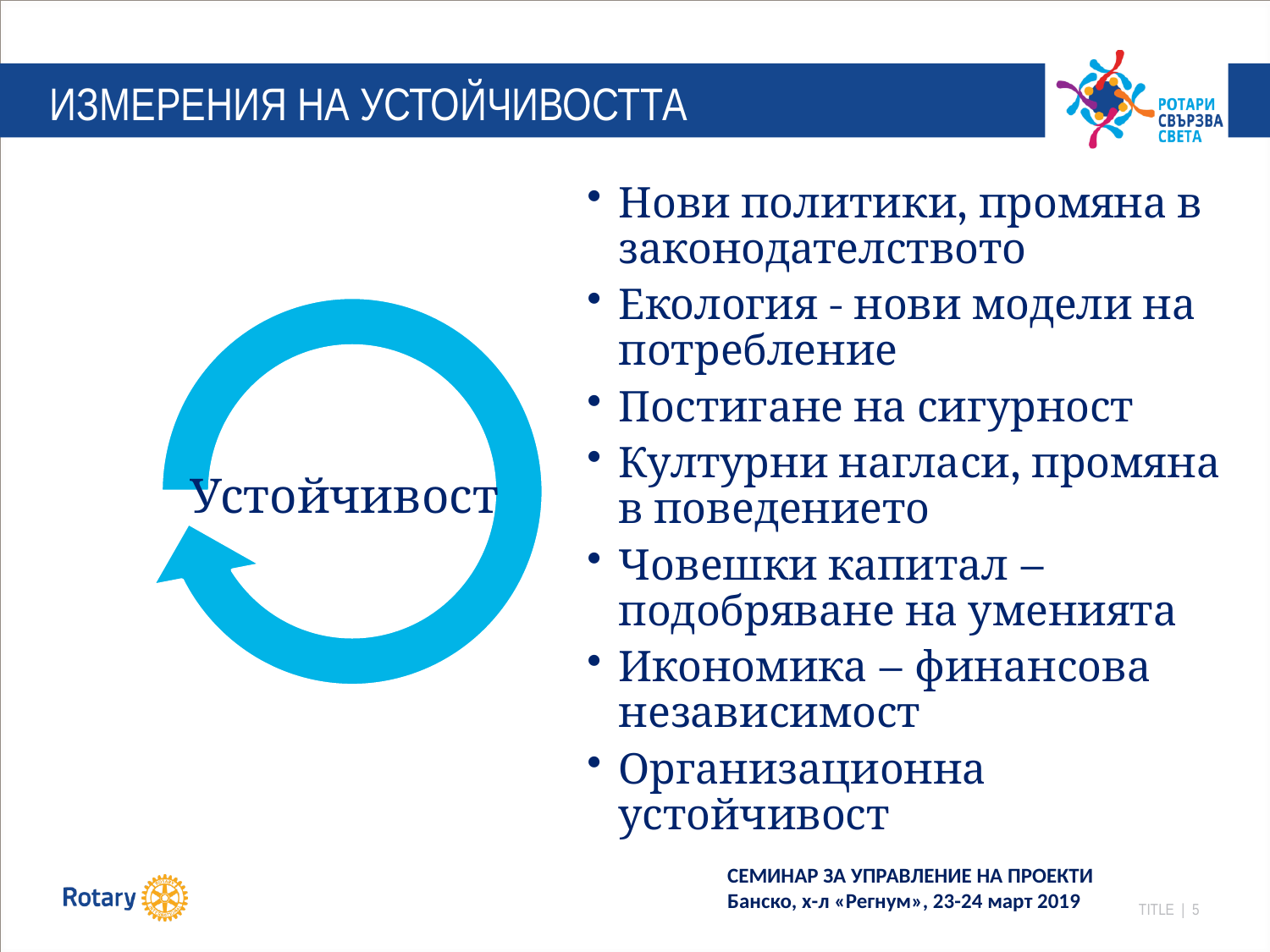

# ИЗМЕРЕНИЯ НА УСТОЙЧИВОСТТА
Нови политики, промяна в законодателството
Екология - нови модели на потребление
Постигане на сигурност
Културни нагласи, промяна в поведението
Човешки капитал – подобряване на уменията
Икономика – финансова независимост
Организационна устойчивост

Устойчивост